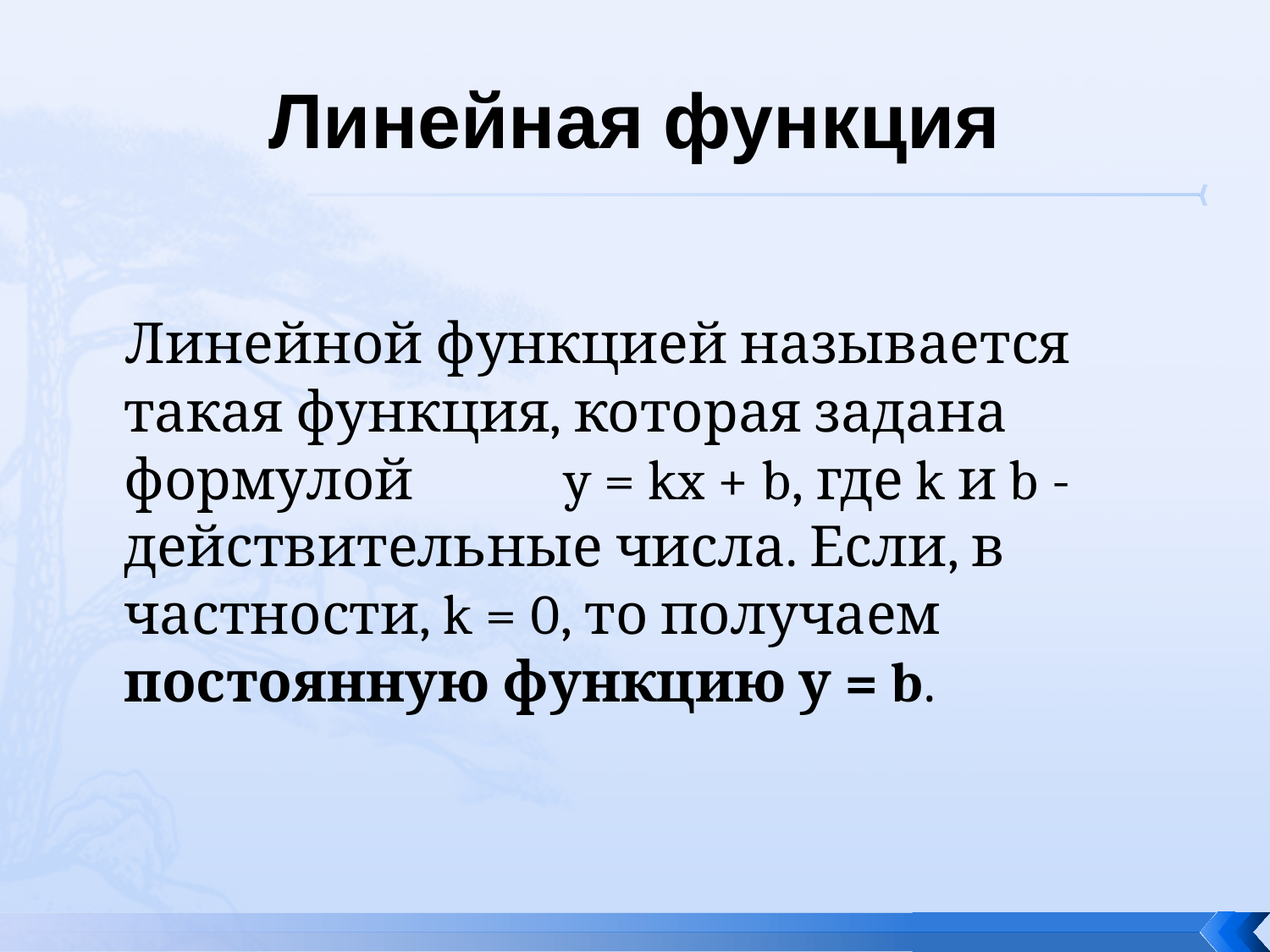

# Линейная функция

    Линейной функцией называется такая функция, которая задана формулой            y = kx + b, где k и b - действительные числа. Если, в частности, k = 0, то получаем постоянную функцию у = b.